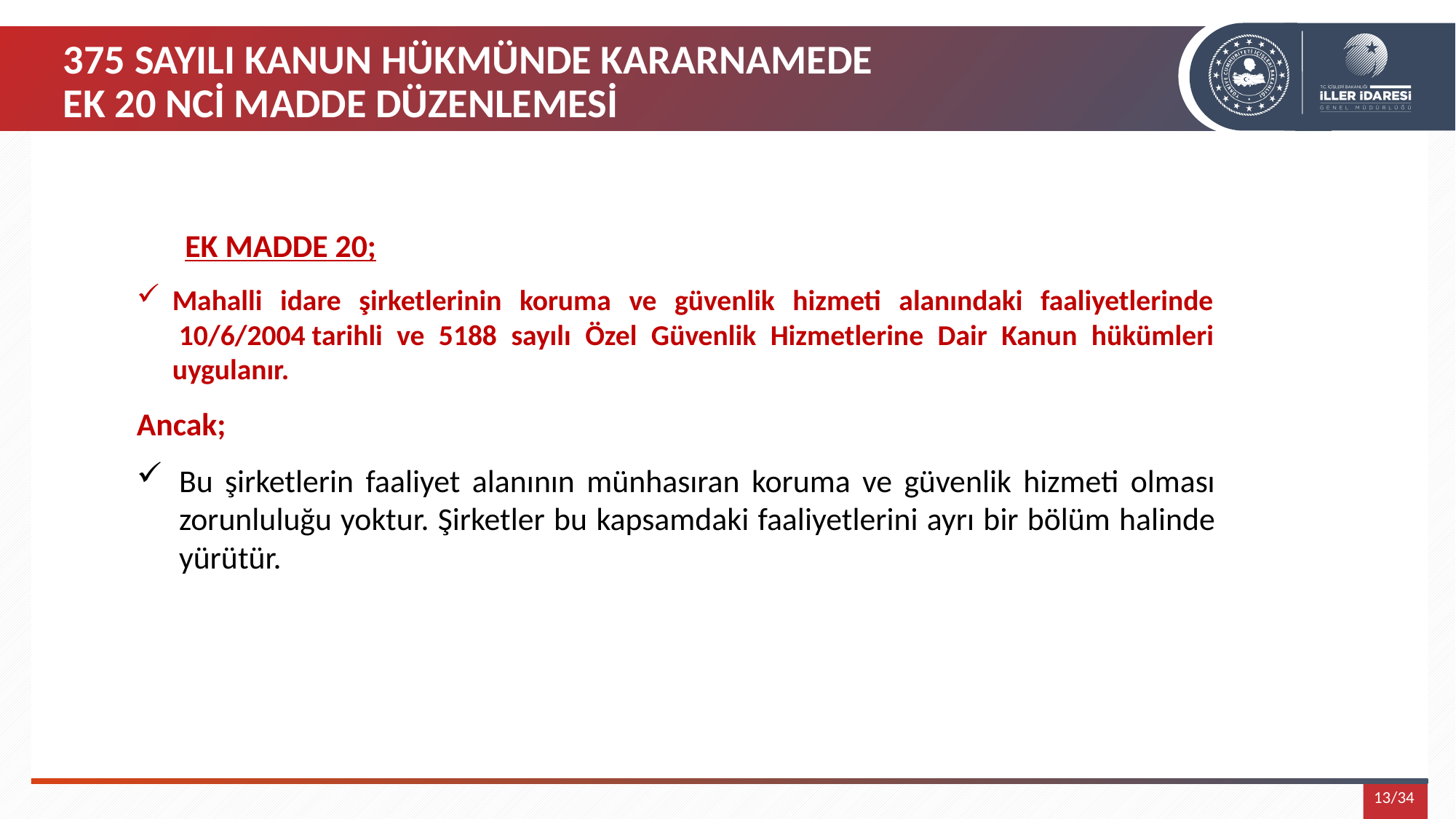

375 SAYILI KANUN HÜKMÜNDE KARARNAMEDE
EK 20 NCİ MADDE DÜZENLEMESİ
EK MADDE 20;
Mahalli idare şirketlerinin koruma ve güvenlik hizmeti alanındaki faaliyetlerinde  10/6/2004 tarihli ve 5188 sayılı Özel Güvenlik Hizmetlerine Dair Kanun hükümleri uygulanır.
Ancak;
Bu şirketlerin faaliyet alanının münhasıran koruma ve güvenlik hizmeti olması zorunluluğu yoktur. Şirketler bu kapsamdaki faaliyetlerini ayrı bir bölüm halinde yürütür.